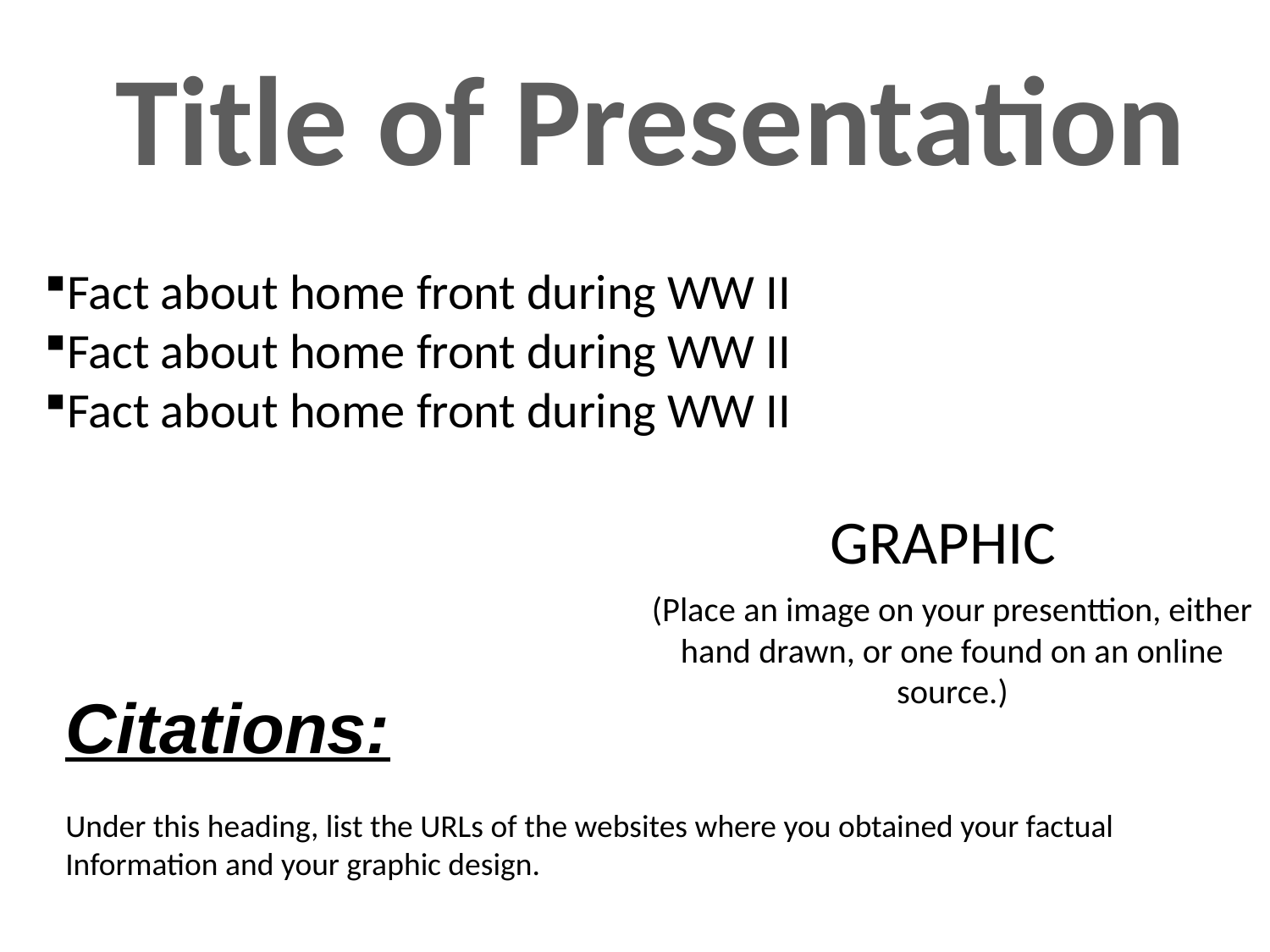

Title of Presentation
Fact about home front during WW II
Fact about home front during WW II
Fact about home front during WW II
GRAPHIC
(Place an image on your presenttion, either hand drawn, or one found on an online source.)
Citations:

Under this heading, list the URLs of the websites where you obtained your factual
Information and your graphic design.